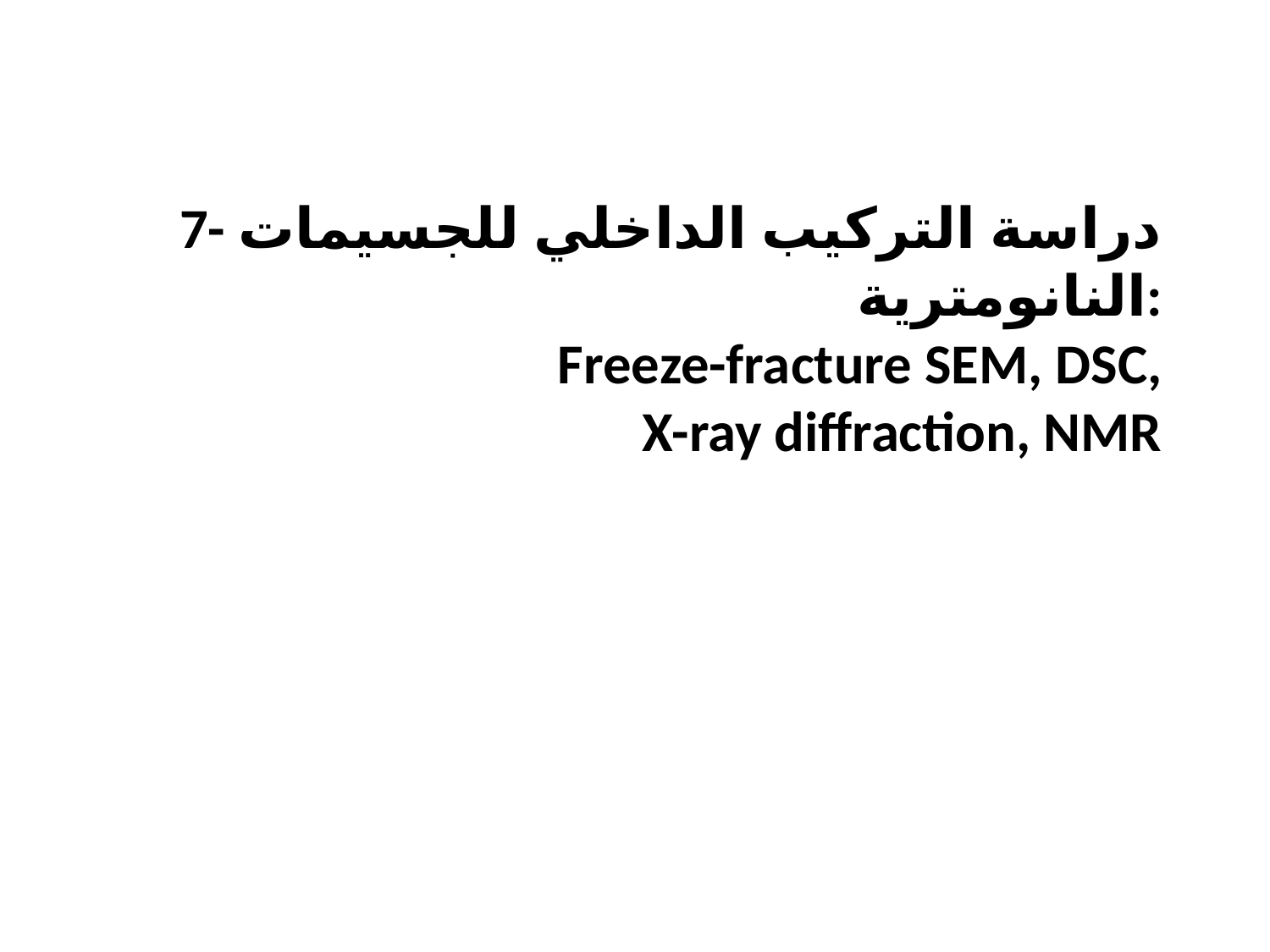

7- دراسة التركيب الداخلي للجسيمات النانومترية:
 Freeze-fracture SEM, DSC,
X-ray diffraction, NMR